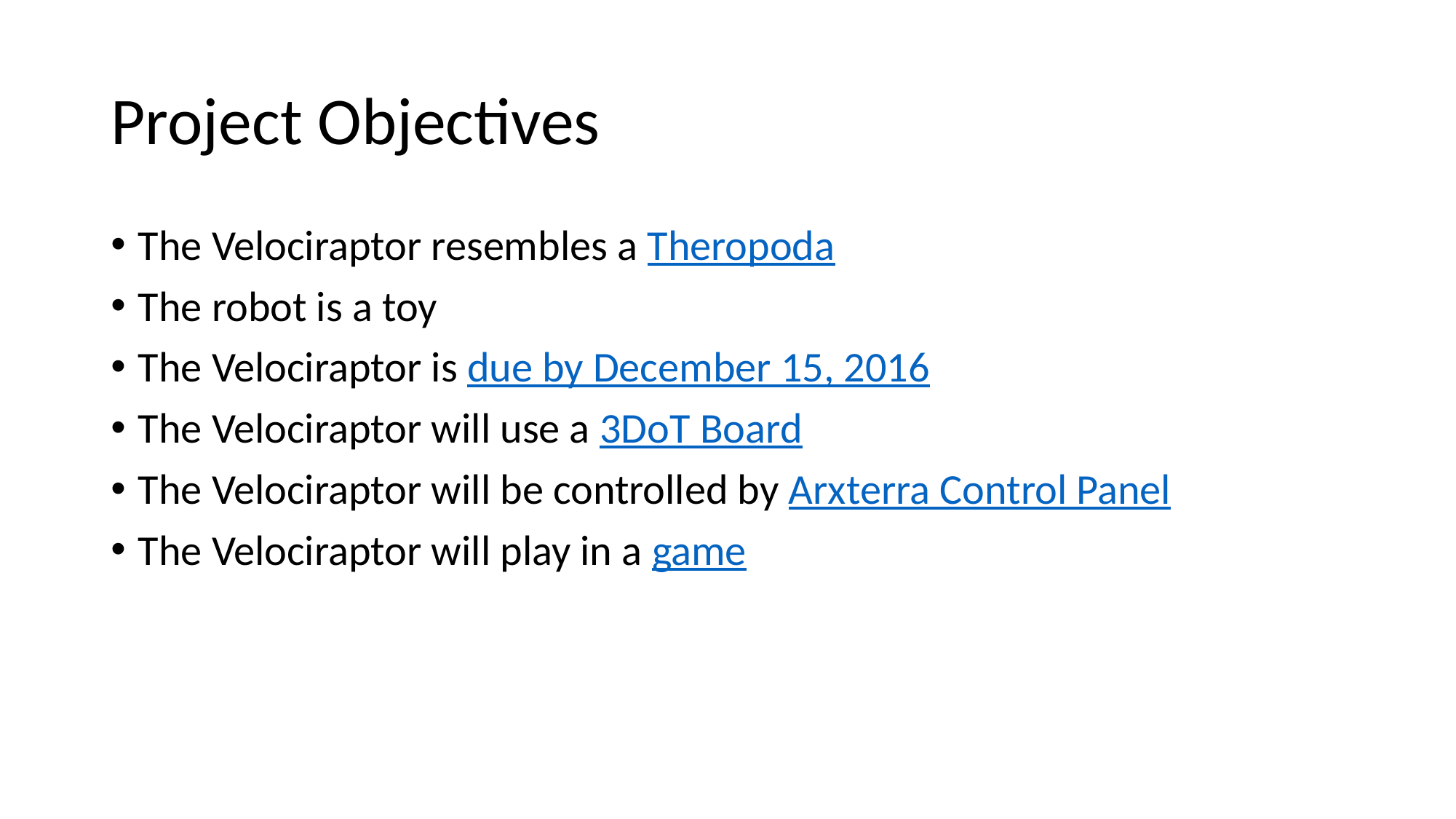

# Project Objectives
The Velociraptor resembles a Theropoda
The robot is a toy
The Velociraptor is due by December 15, 2016
The Velociraptor will use a 3DoT Board
The Velociraptor will be controlled by Arxterra Control Panel
The Velociraptor will play in a game